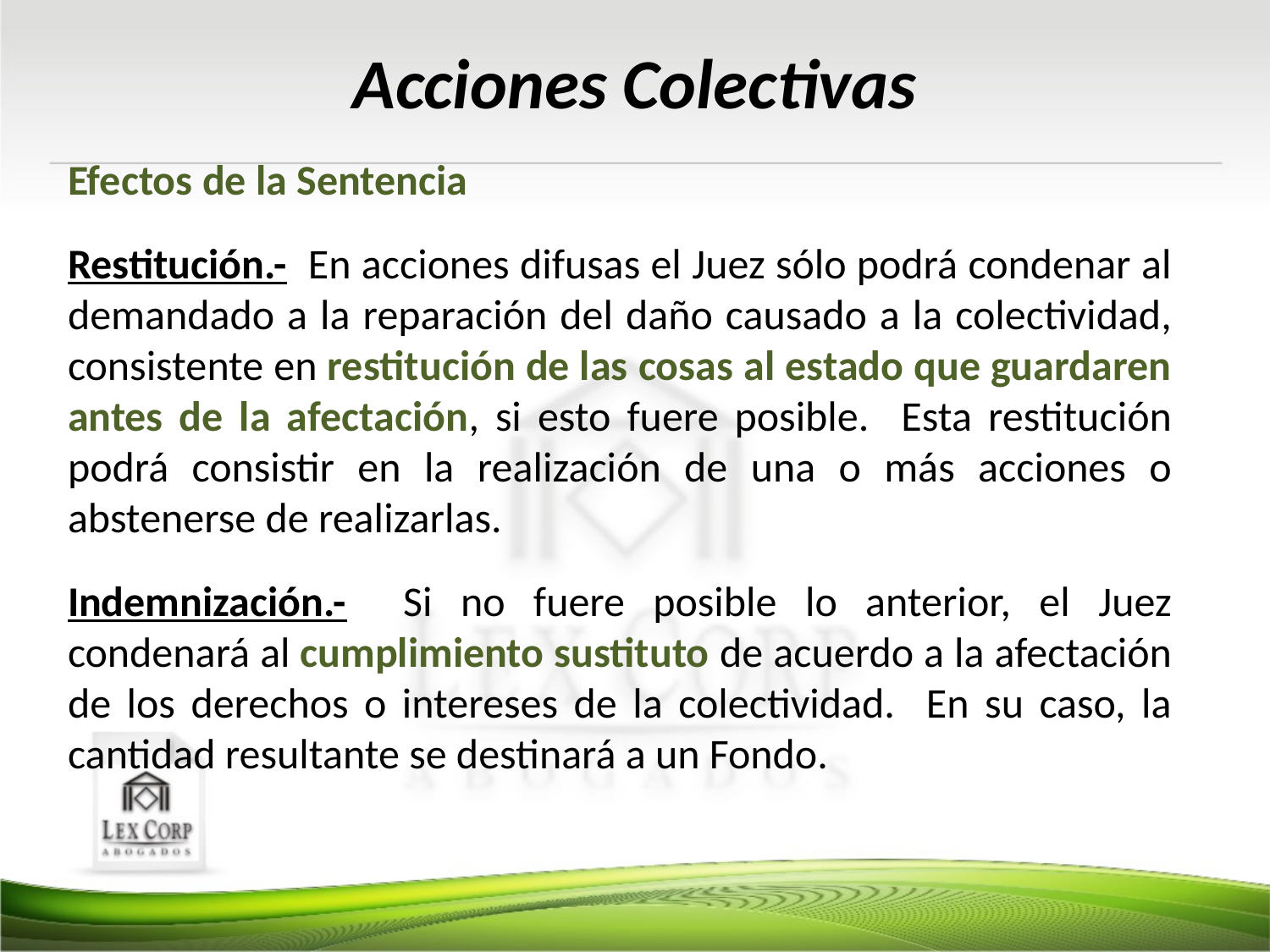

Acciones Colectivas
Efectos de la Sentencia

Restitución.-  En acciones difusas el Juez sólo podrá condenar al demandado a la reparación del daño causado a la colectividad, consistente en restitución de las cosas al estado que guardaren antes de la afectación, si esto fuere posible.  Esta restitución podrá consistir en la realización de una o más acciones o abstenerse de realizarlas.

Indemnización.-  Si no fuere posible lo anterior, el Juez condenará al cumplimiento sustituto de acuerdo a la afectación de los derechos o intereses de la colectividad.  En su caso, la cantidad resultante se destinará a un Fondo.